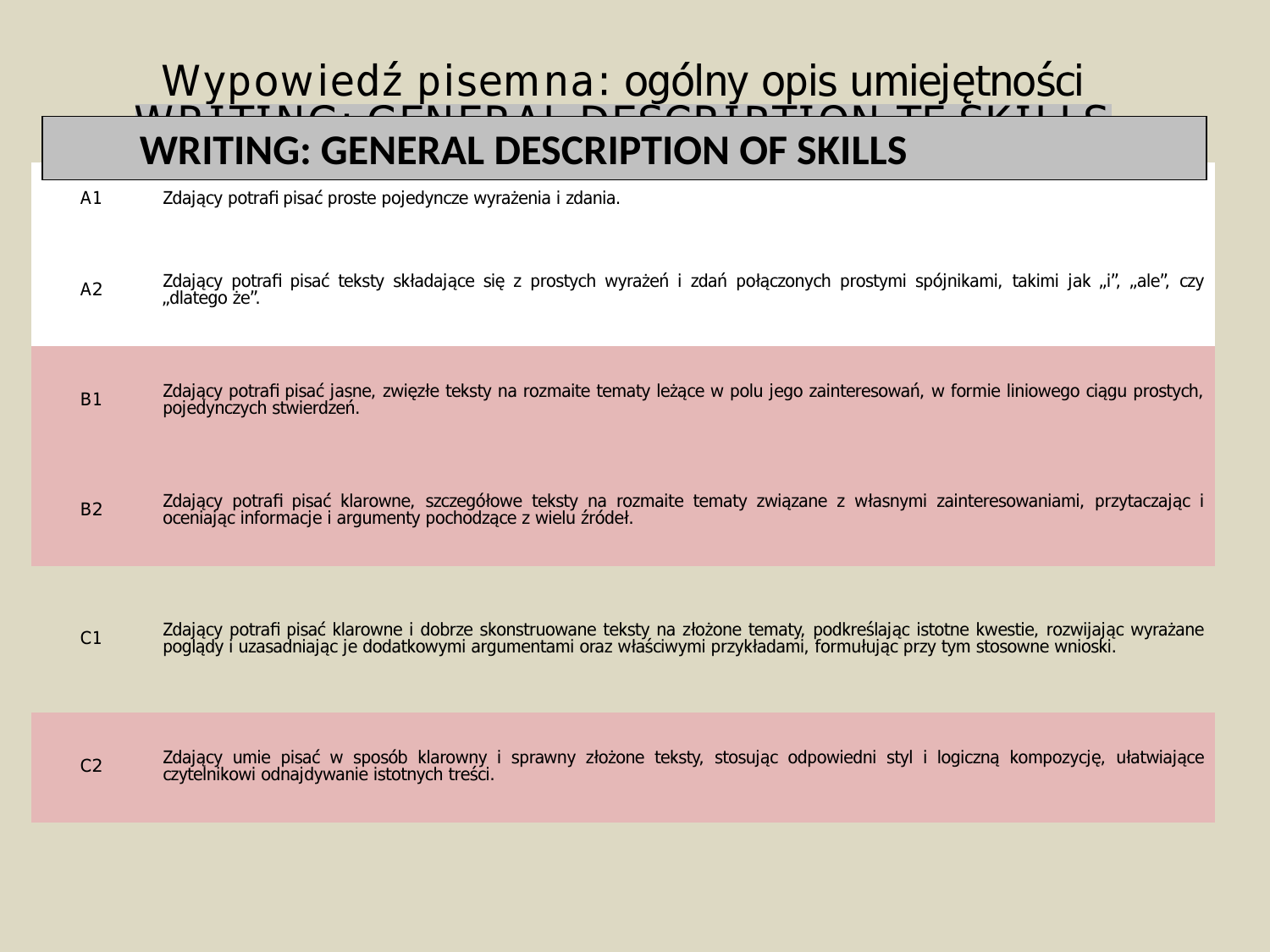

| Wypowiedź pisemna: ogólny opis umiejętności WRITING: GENERAL DESCRIPTION TF SKILLS |  |
| --- | --- |
| A1 | Zdający potrafi pisać proste pojedyncze wyrażenia i zdania. |
| A2 | Zdający potrafi pisać teksty składające się z prostych wyrażeń i zdań połączonych prostymi spójnikami, takimi jak „i”, „ale”, czy „dlatego że”. |
| B1 | Zdający potrafi pisać jasne, zwięzłe teksty na rozmaite tematy leżące w polu jego zainteresowań, w formie liniowego ciągu prostych, pojedynczych stwierdzeń. |
| B2 | Zdający potrafi pisać klarowne, szczegółowe teksty na rozmaite tematy związane z własnymi zainteresowaniami, przytaczając i oceniając informacje i argumenty pochodzące z wielu źródeł. |
| C1 | Zdający potrafi pisać klarowne i dobrze skonstruowane teksty na złożone tematy, podkreślając istotne kwestie, rozwijając wyrażane poglądy i uzasadniając je dodatkowymi argumentami oraz właściwymi przykładami, formułując przy tym stosowne wnioski. |
| C2 | Zdający umie pisać w sposób klarowny i sprawny złożone teksty, stosując odpowiedni styl i logiczną kompozycję, ułatwiające czytelnikowi odnajdywanie istotnych treści. |

WRITING: GENERAL DESCRIPTION OF SKILLS